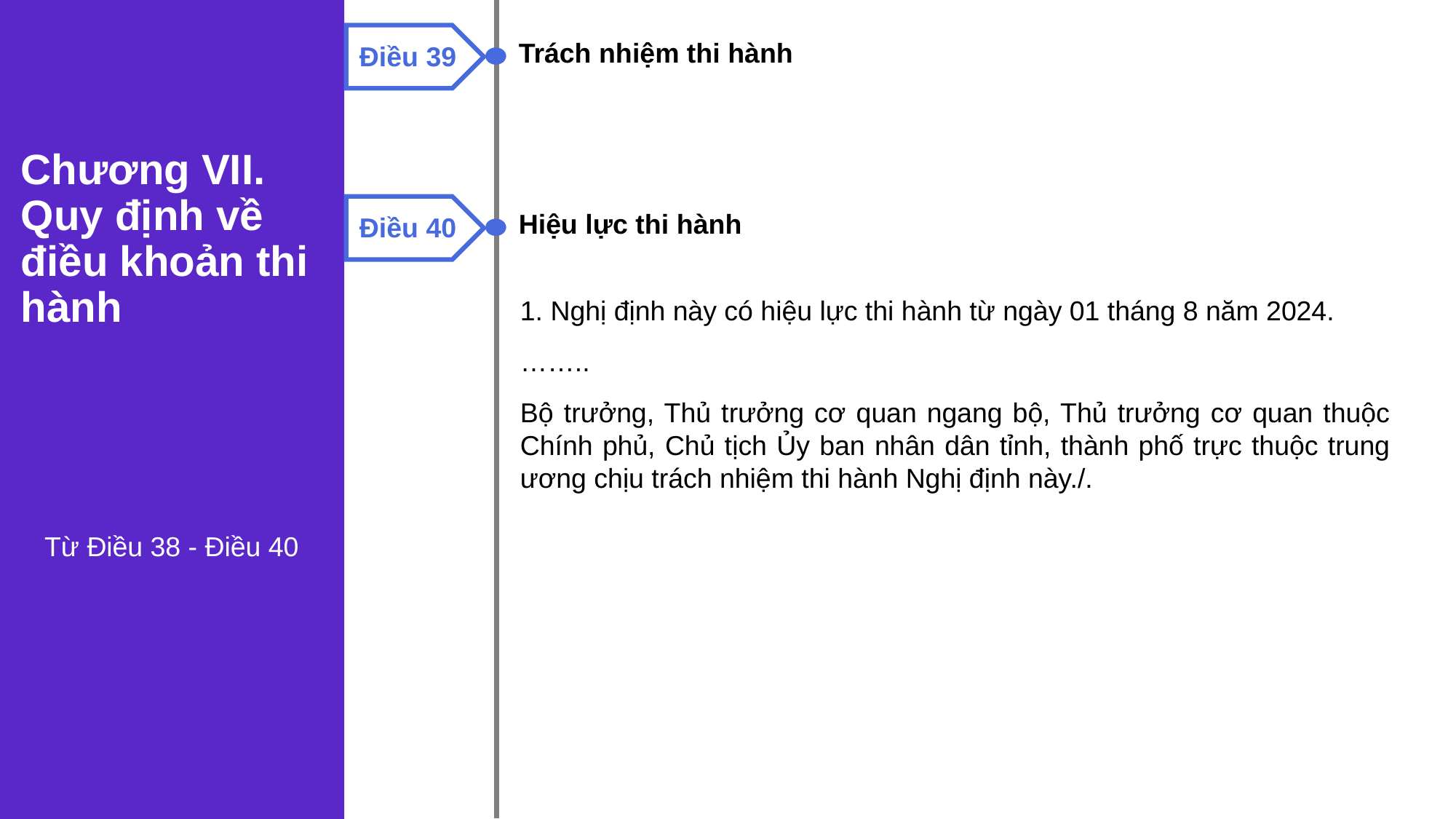

Điều 39

Trách nhiệm thi hành
Chương VII. Quy định về điều khoản thi hành

Điều 40

Hiệu lực thi hành
1. Nghị định này có hiệu lực thi hành từ ngày 01 tháng 8 năm 2024.
……..
Bộ trưởng, Thủ trưởng cơ quan ngang bộ, Thủ trưởng cơ quan thuộc Chính phủ, Chủ tịch Ủy ban nhân dân tỉnh, thành phố trực thuộc trung ương chịu trách nhiệm thi hành Nghị định này./.
Từ Điều 38 - Điều 40